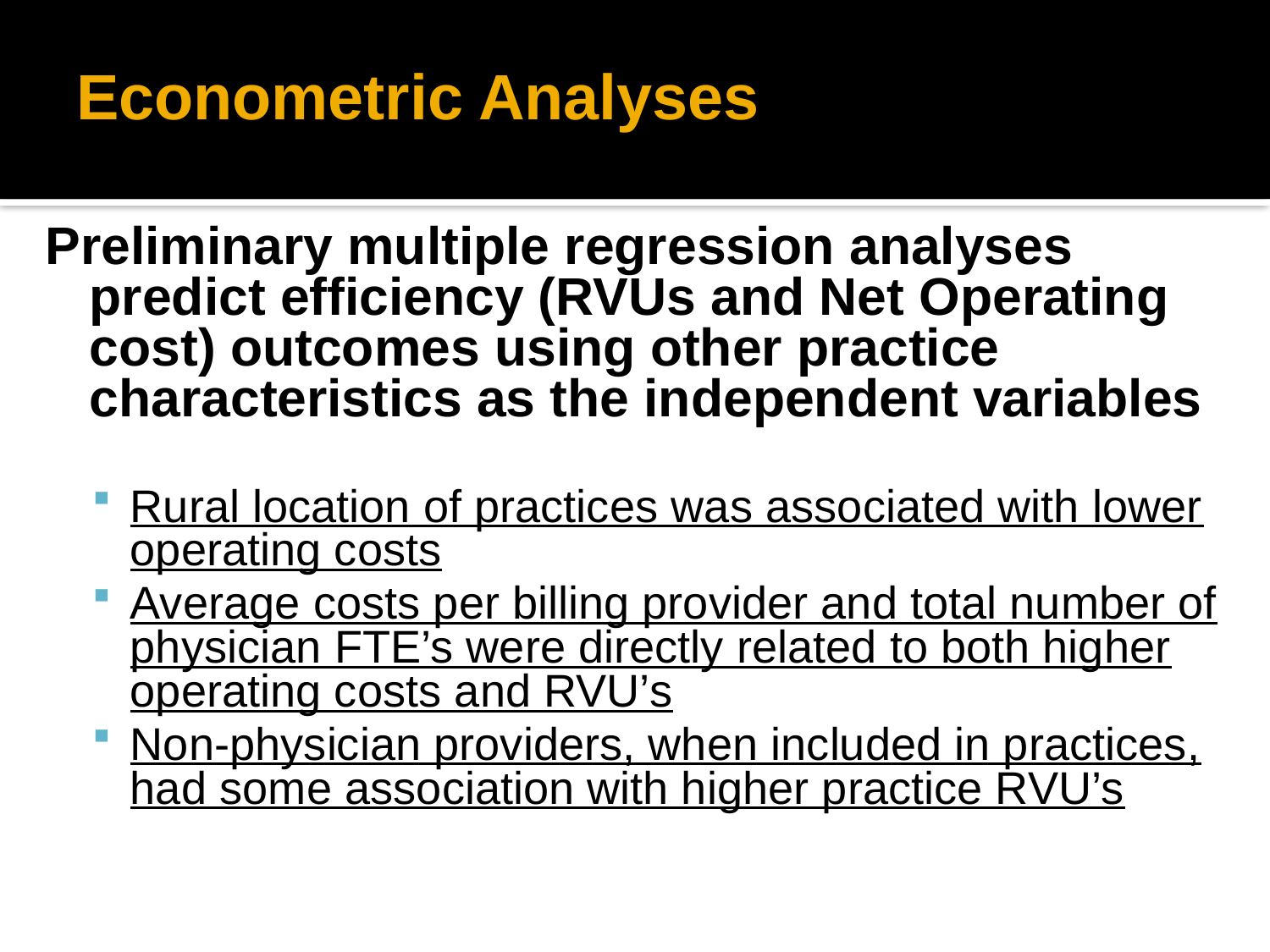

# Preliminary Econometric Models and Results Econometric Analyses and Results
Preliminary multiple regression analyses predict efficiency (RVUs and Net Operating cost) outcomes using other practice characteristics as the independent variables

Rural location of practices was associated with lower operating costs
Average costs per billing provider and total number of physician FTE’s were directly related to both higher operating costs and RVU’s
Non-physician providers, when included in practices, had some association with higher practice RVU’s